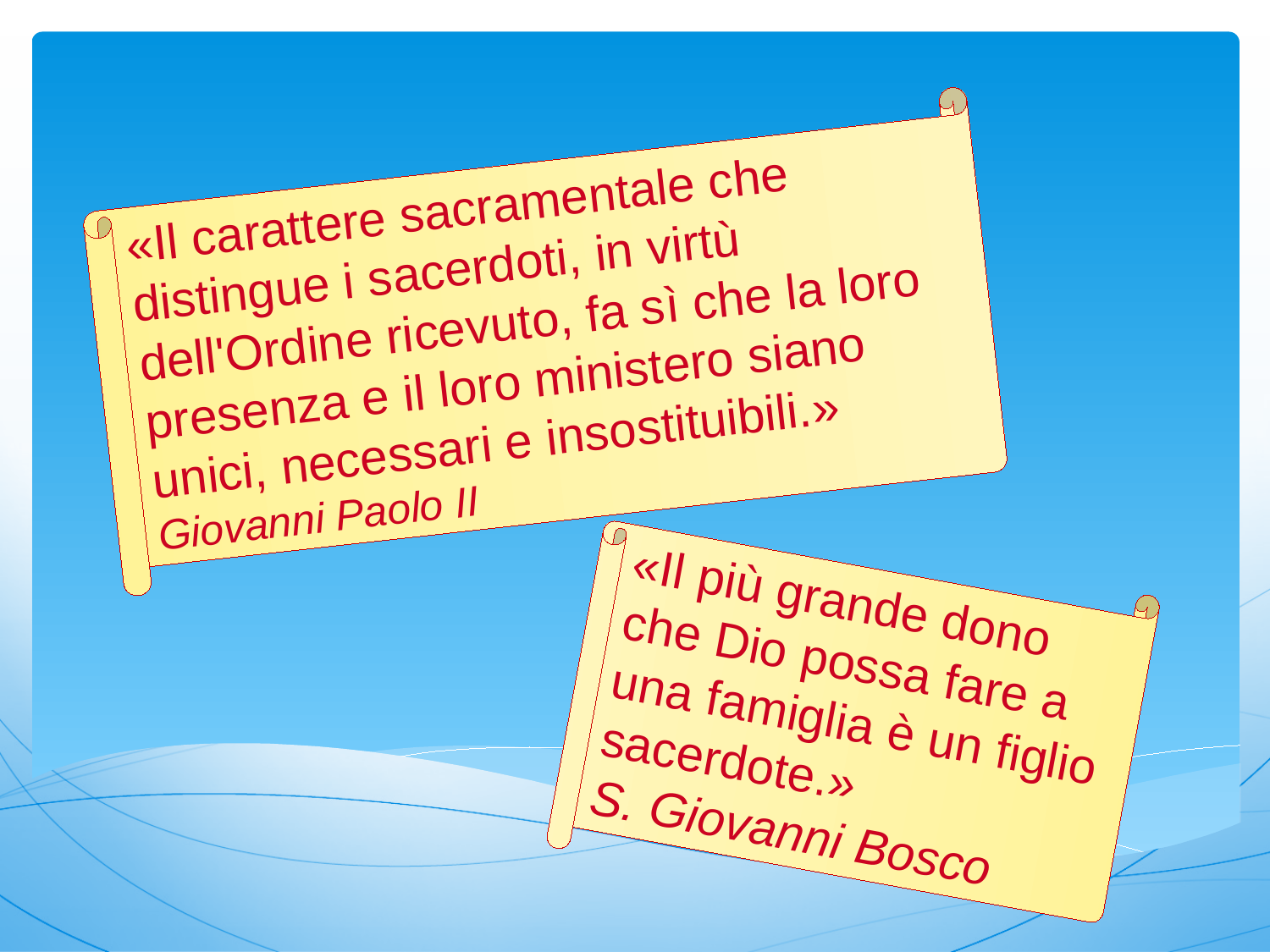

«Il carattere sacramentale che distingue i sacerdoti, in virtù dell'Ordine ricevuto, fa sì che la loro presenza e il loro ministero siano unici, necessari e insostituibili.» Giovanni Paolo II
«Il più grande dono che Dio possa fare a una famiglia è un figlio sacerdote.»
S. Giovanni Bosco